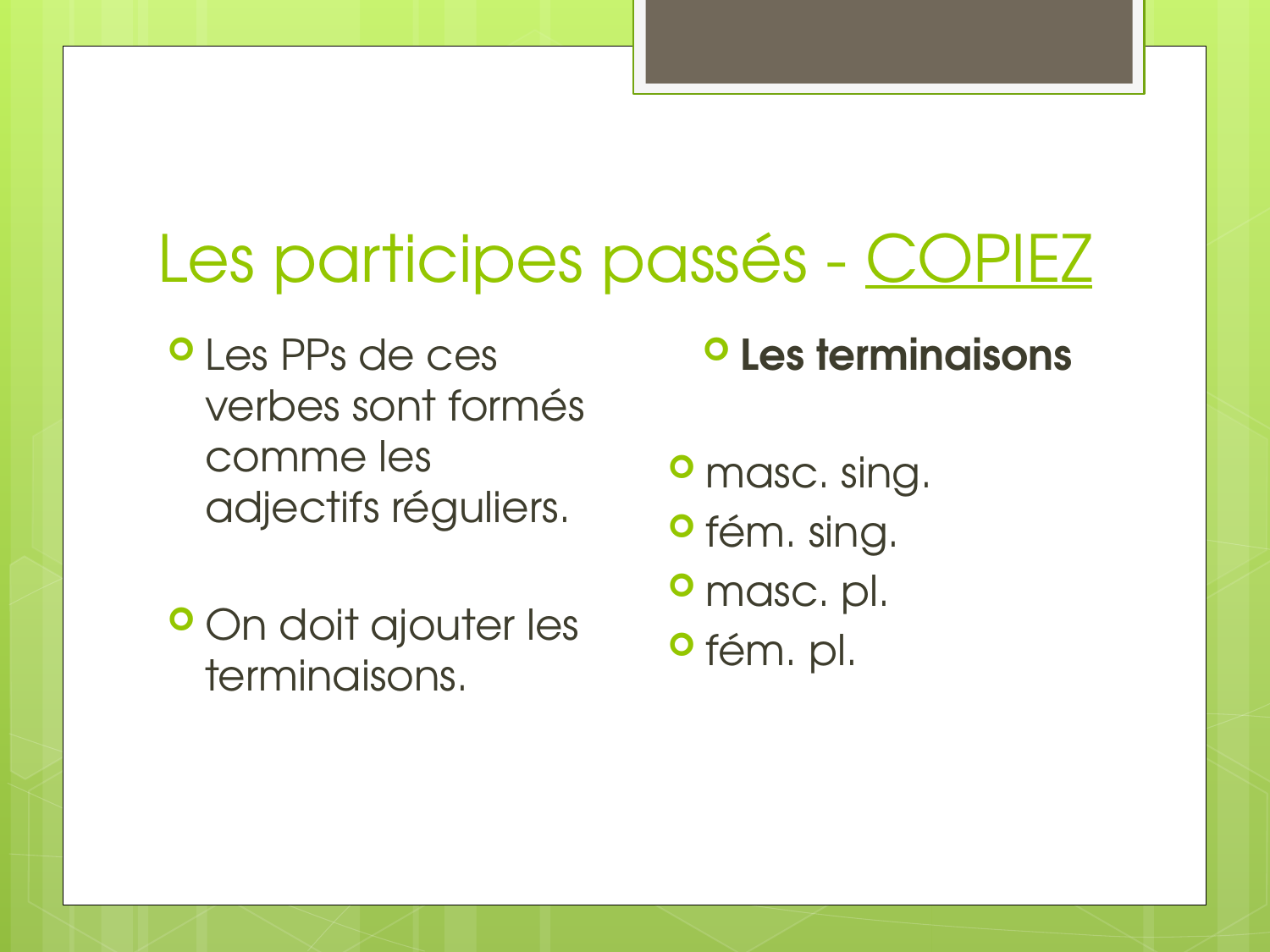

# Les participes passés - COPIEZ
Les terminaisons

masc. sing.
fém. sing.
masc. pl.
fém. pl.
Les PPs de ces verbes sont formés comme les adjectifs réguliers.

On doit ajouter les terminaisons.